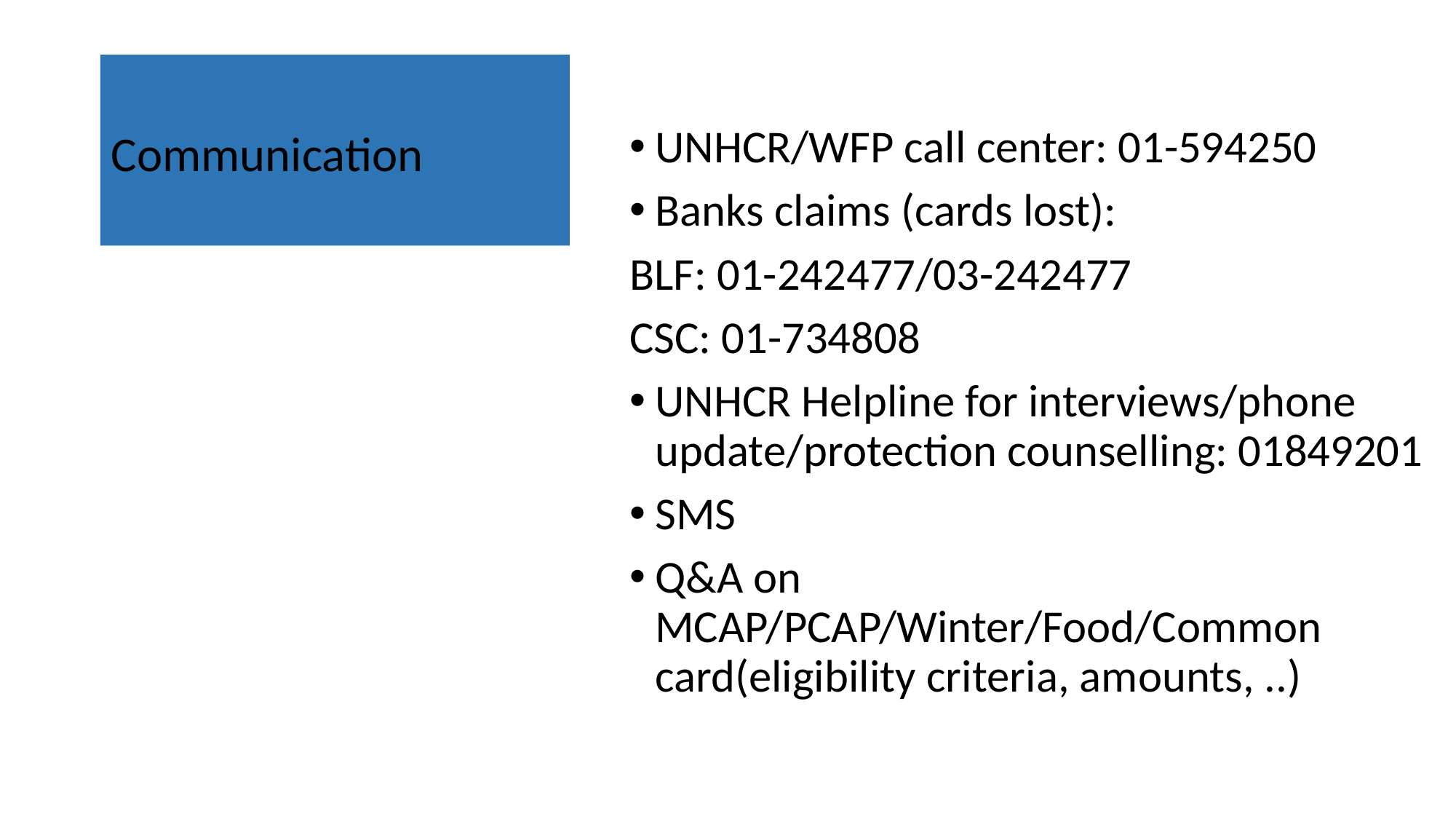

# Communication
UNHCR/WFP call center: 01-594250
Banks claims (cards lost):
BLF: 01-242477/03-242477
CSC: 01-734808
UNHCR Helpline for interviews/phone update/protection counselling: 01849201
SMS
Q&A on MCAP/PCAP/Winter/Food/Common card(eligibility criteria, amounts, ..)